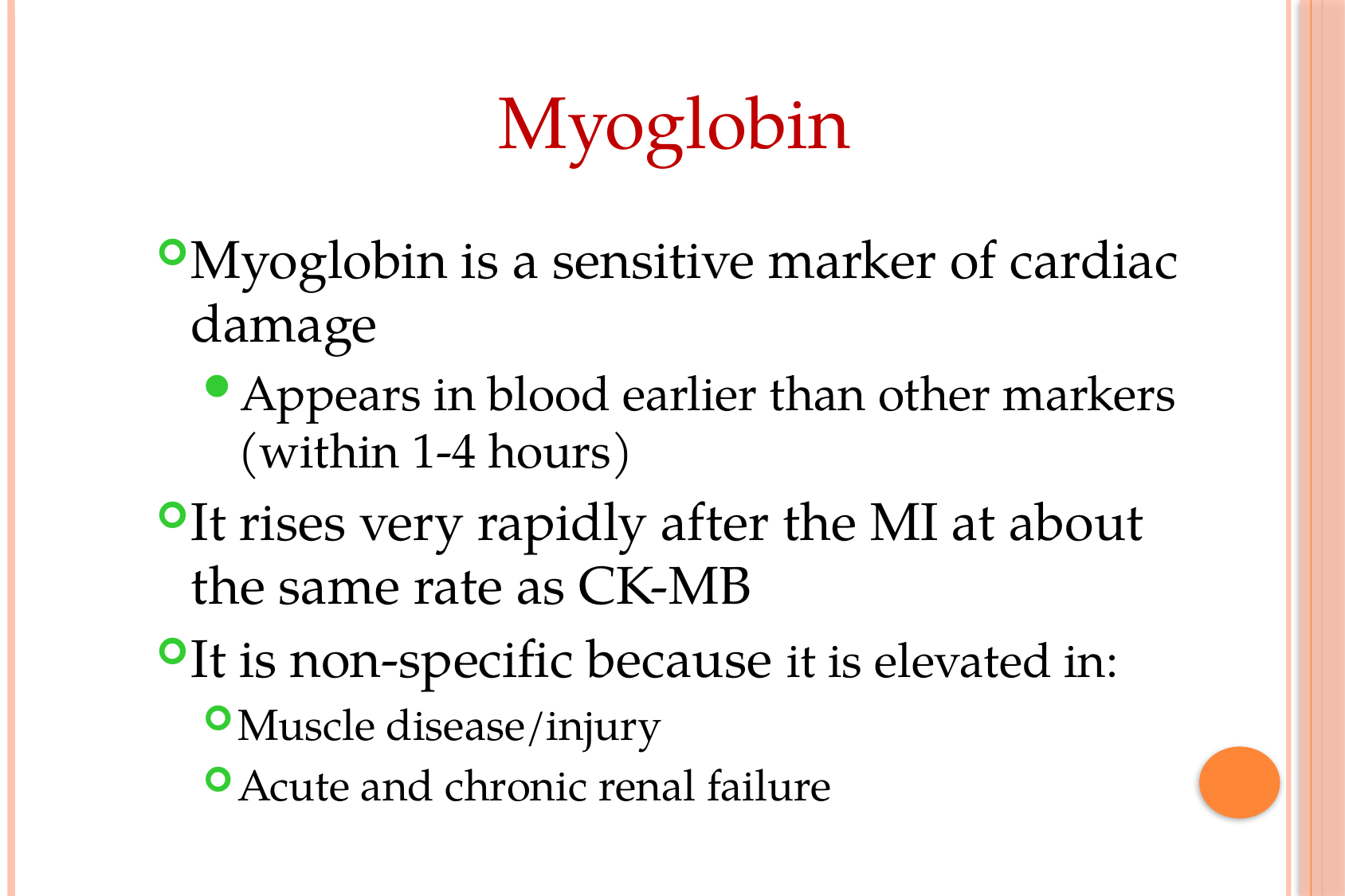

Myoglobin
Myoglobin is a sensitive marker of cardiac damage
Appears in blood earlier than other markers (within 1-4 hours)
It rises very rapidly after the MI at about the same rate as CK-MB
It is non-specific because it is elevated in:
Muscle disease/injury
Acute and chronic renal failure